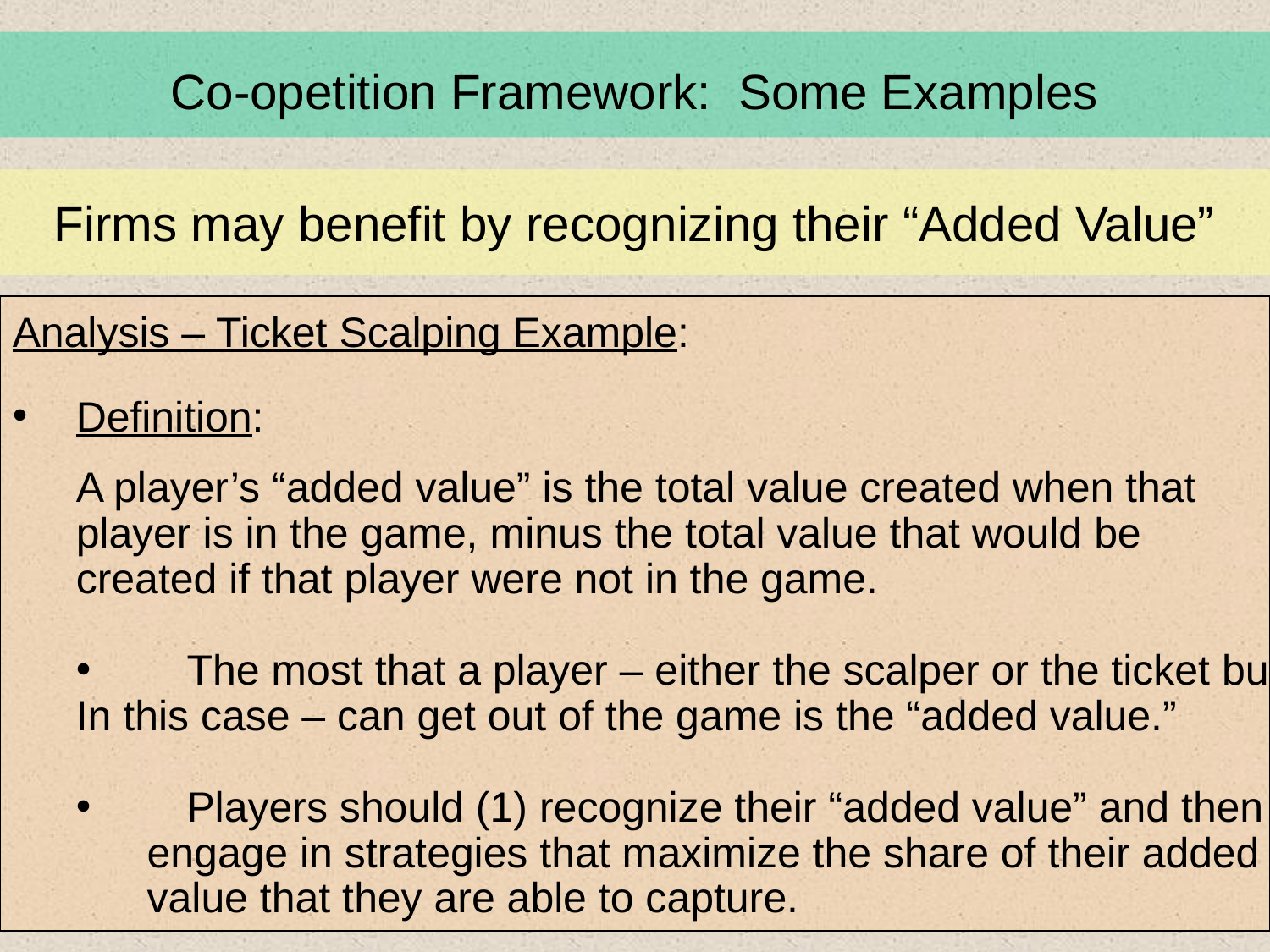

Co-opetition Framework:  Some Examples

Firms may benefit by recognizing their “Added Value”
Analysis – Ticket Scalping Example:

Definition:

A player’s “added value” is the total value created when that
player is in the game, minus the total value that would be
created if that player were not in the game.

    The most that a player – either the scalper or the ticket buyer
In this case – can get out of the game is the “added value.”

    Players should (1) recognize their “added value” and then (2)
      engage in strategies that maximize the share of their added
      value that they are able to capture.